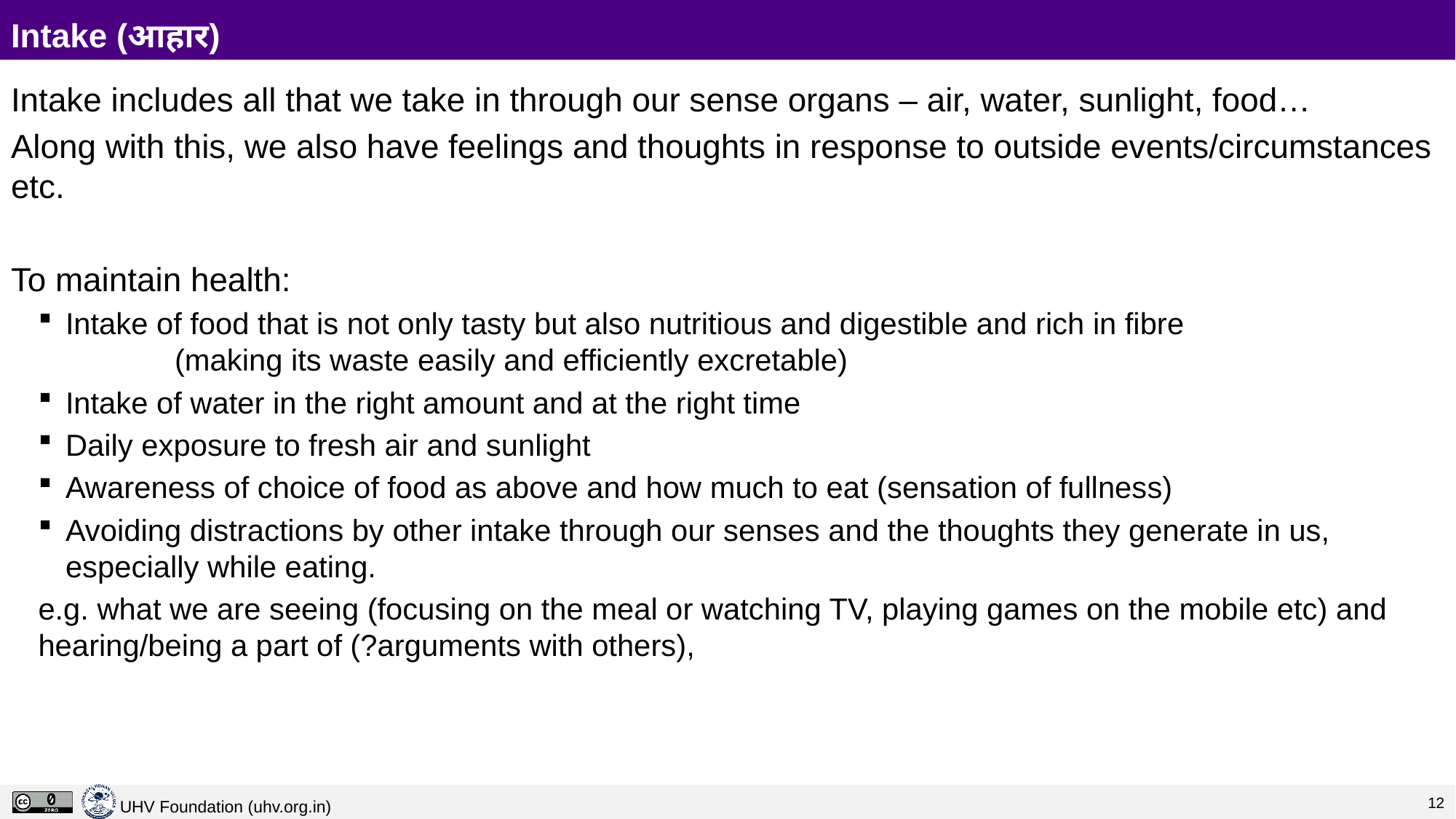

# Intake (आहार)
Intake includes all that we take in through our sense organs – air, water, sunlight, food…
Along with this, we also have feelings and thoughts in response to outside events/circumstances etc.

To maintain health:
Intake of food that is not only tasty but also nutritious and digestible and rich in fibre 			(making its waste easily and efficiently excretable)
Intake of water in the right amount and at the right time
Daily exposure to fresh air and sunlight
Awareness of choice of food as above and how much to eat (sensation of fullness)
Avoiding distractions by other intake through our senses and the thoughts they generate in us, especially while eating.
e.g. what we are seeing (focusing on the meal or watching TV, playing games on the mobile etc) and hearing/being a part of (?arguments with others),